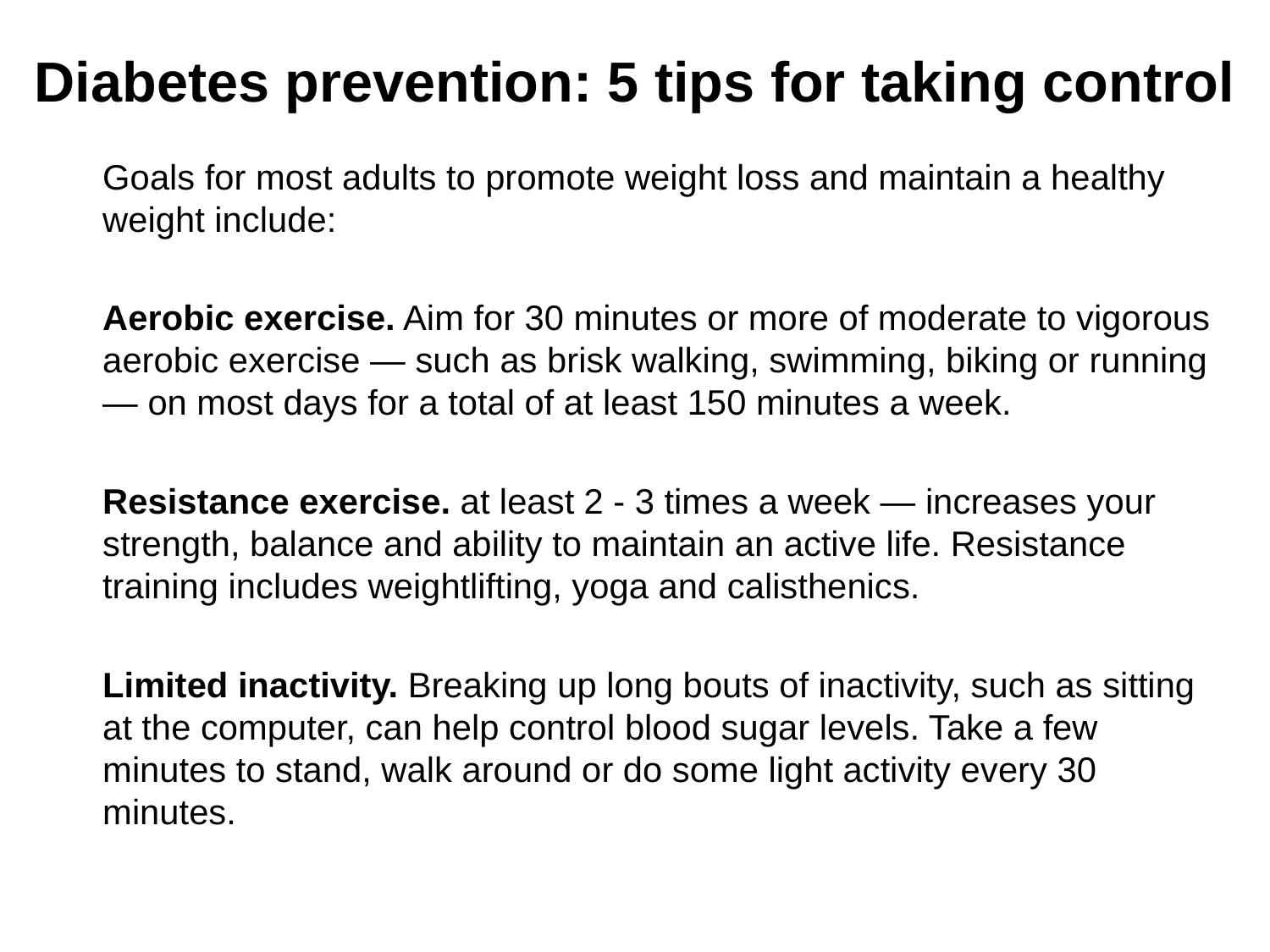

# Diabetes prevention: 5 tips for taking control
	Goals for most adults to promote weight loss and maintain a healthy weight include:

	Aerobic exercise. Aim for 30 minutes or more of moderate to vigorous aerobic exercise — such as brisk walking, swimming, biking or running — on most days for a total of at least 150 minutes a week.

	Resistance exercise. at least 2 - 3 times a week — increases your strength, balance and ability to maintain an active life. Resistance training includes weightlifting, yoga and calisthenics.

	Limited inactivity. Breaking up long bouts of inactivity, such as sitting at the computer, can help control blood sugar levels. Take a few minutes to stand, walk around or do some light activity every 30 minutes.